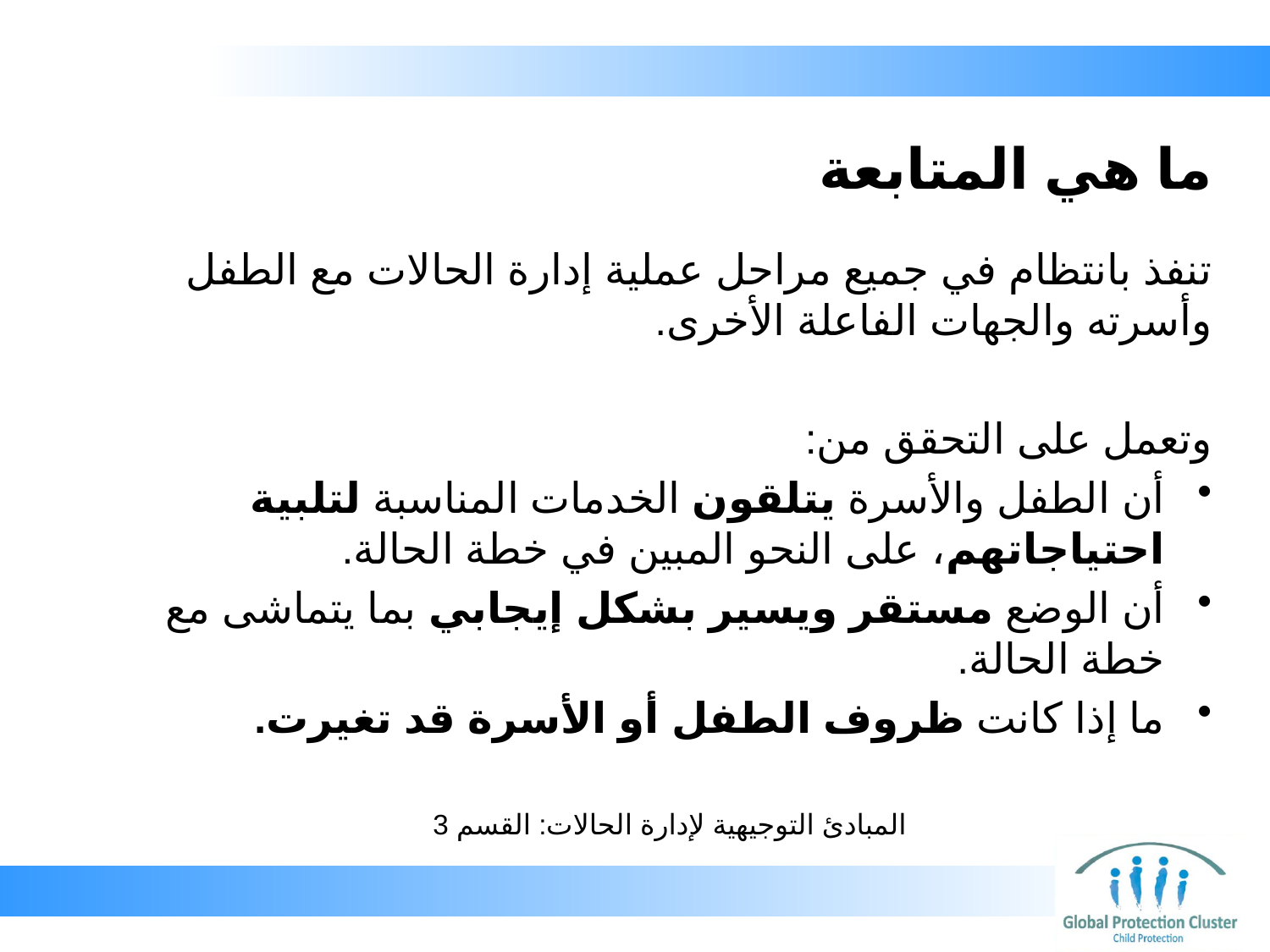

# ما هي المتابعة
تنفذ بانتظام في جميع مراحل عملية إدارة الحالات مع الطفل وأسرته والجهات الفاعلة الأخرى.

وتعمل على التحقق من:
أن الطفل والأسرة يتلقون الخدمات المناسبة لتلبية احتياجاتهم، على النحو المبين في خطة الحالة.
أن الوضع مستقر ويسير بشكل إيجابي بما يتماشى مع خطة الحالة.
ما إذا كانت ظروف الطفل أو الأسرة قد تغيرت.

المبادئ التوجيهية لإدارة الحالات: القسم 3